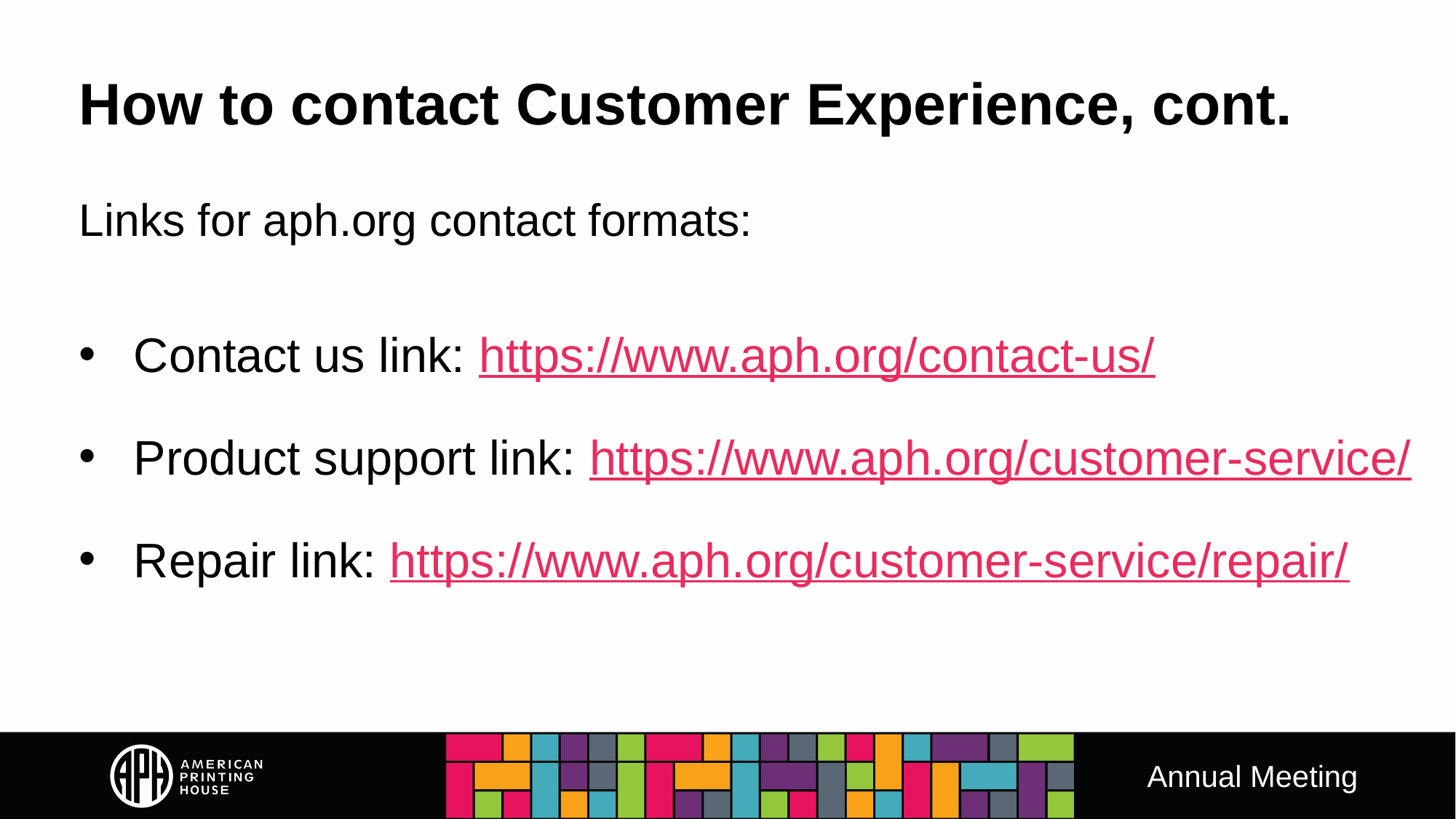

# How to contact Customer Experience, cont.
Links for aph.org contact formats:

Contact us link: https://www.aph.org/contact-us/
Product support link: https://www.aph.org/customer-service/
Repair link: https://www.aph.org/customer-service/repair/